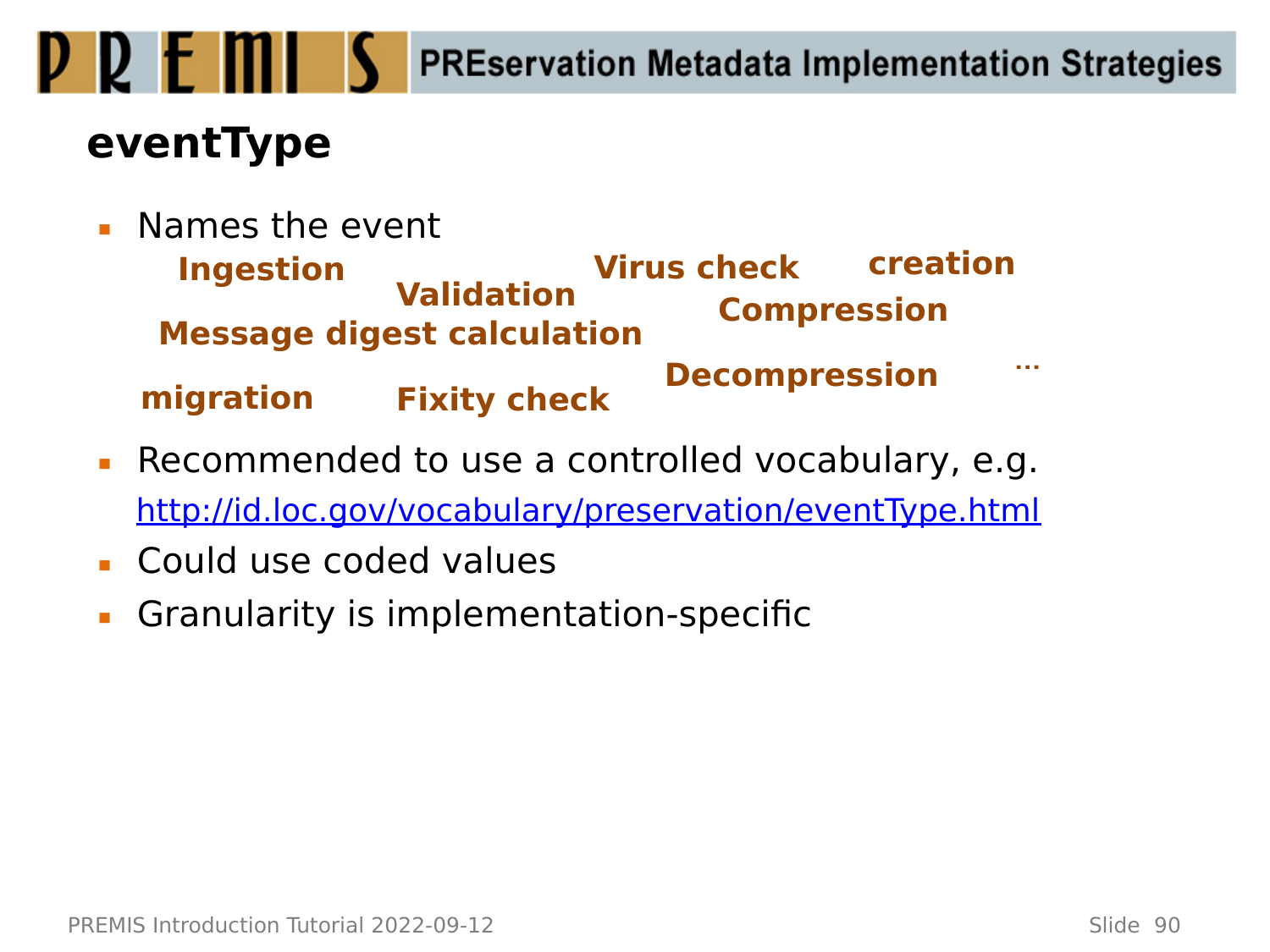

# eventType
Names the event

Recommended to use a controlled vocabulary, e.g.
http://id.loc.gov/vocabulary/preservation/eventType.html
Could use coded values
Granularity is implementation-specific
creation
Virus check
Ingestion
Validation
Compression
Message digest calculation

…
Decompression
migration
Fixity check